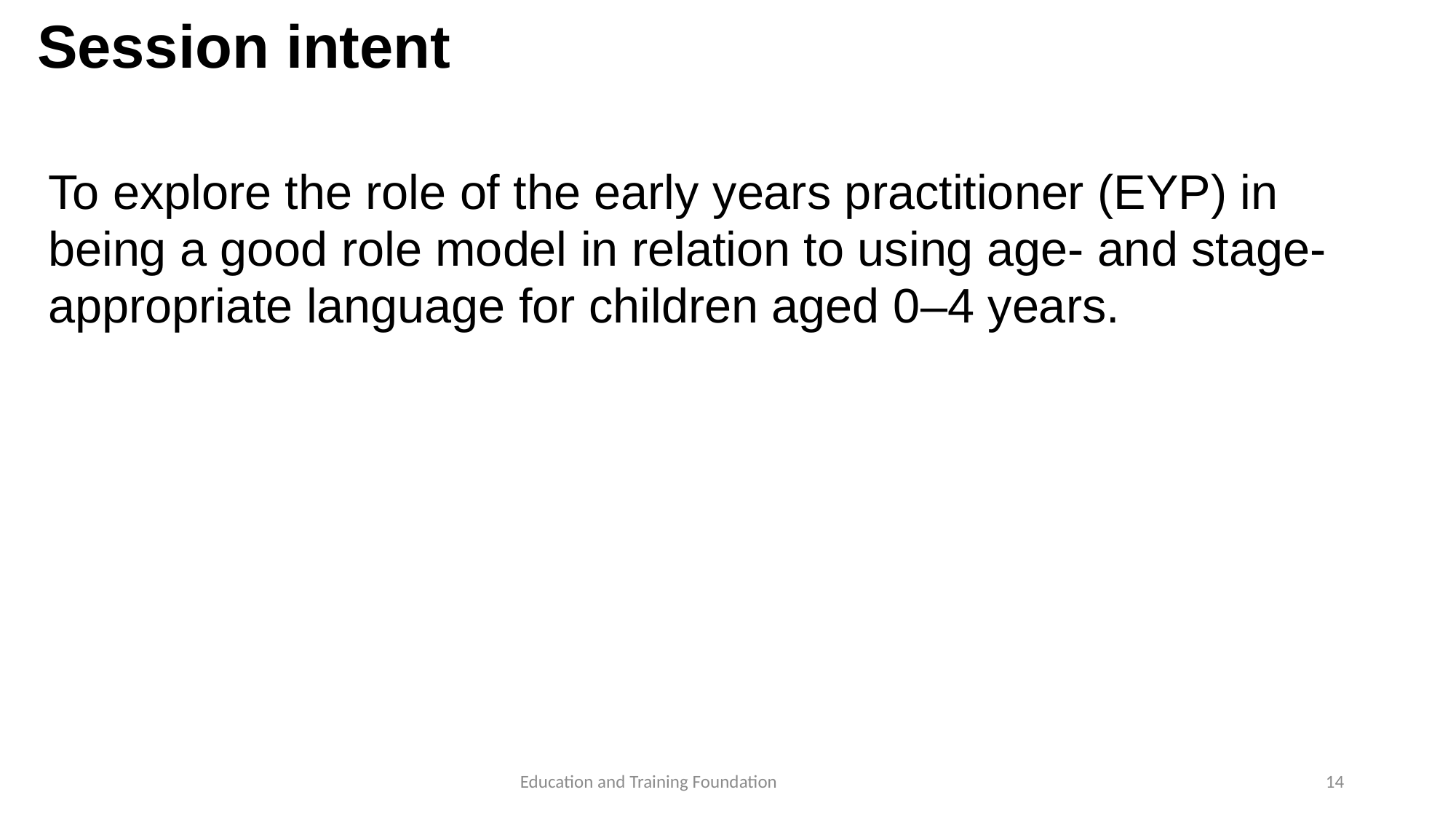

# Session intent
To explore the role of the early years practitioner (EYP) in being a good role model in relation to using age- and stage-appropriate language for children aged 0–4 years.
14
Education and Training Foundation